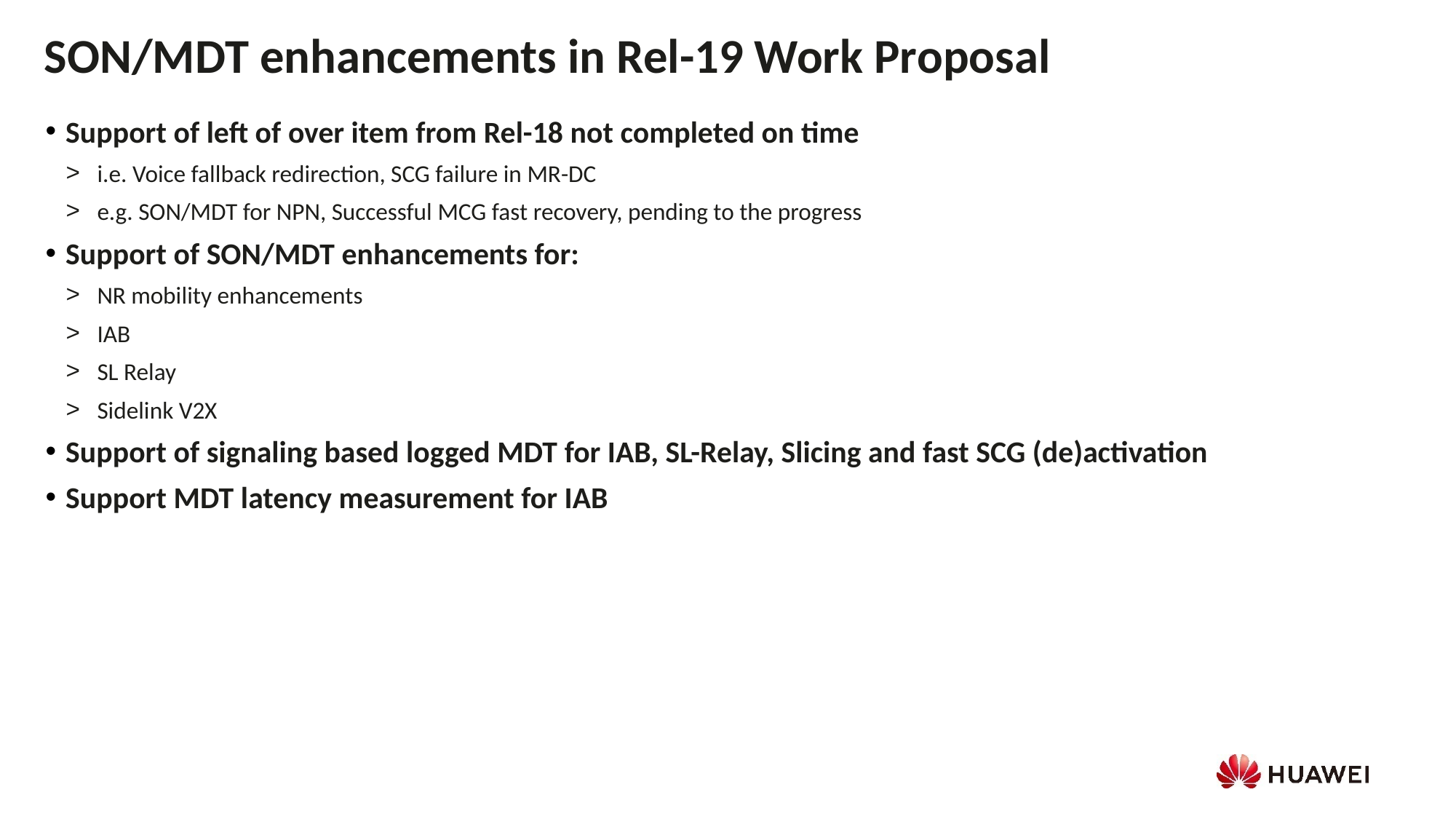

SON/MDT enhancements in Rel-19 Work Proposal

Support of left of over item from Rel-18 not completed on time
i.e. Voice fallback redirection, SCG failure in MR-DC
e.g. SON/MDT for NPN, Successful MCG fast recovery, pending to the progress
Support of SON/MDT enhancements for:
NR mobility enhancements
IAB
SL Relay
Sidelink V2X
Support of signaling based logged MDT for IAB, SL-Relay, Slicing and fast SCG (de)activation
Support MDT latency measurement for IAB